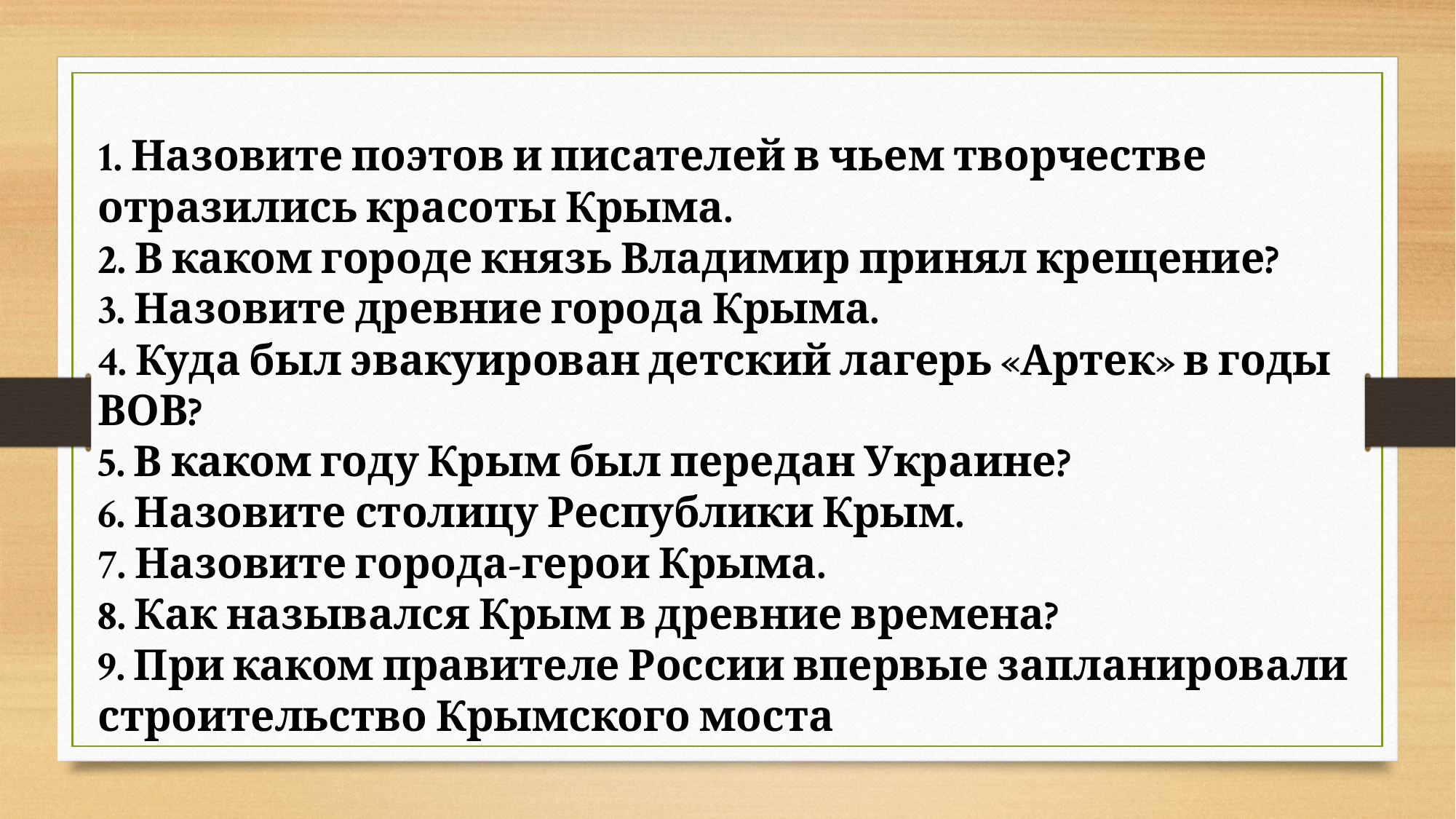

1. Назовите поэтов и писателей в чьем творчестве отразились красоты Крыма.
2. В каком городе князь Владимир принял крещение?
3. Назовите древние города Крыма.
4. Куда был эвакуирован детский лагерь «Артек» в годы ВОВ?
5. В каком году Крым был передан Украине?
6. Назовите столицу Республики Крым.
7. Назовите города-герои Крыма.
8. Как назывался Крым в древние времена?
9. При каком правителе России впервые запланировали строительство Крымского моста